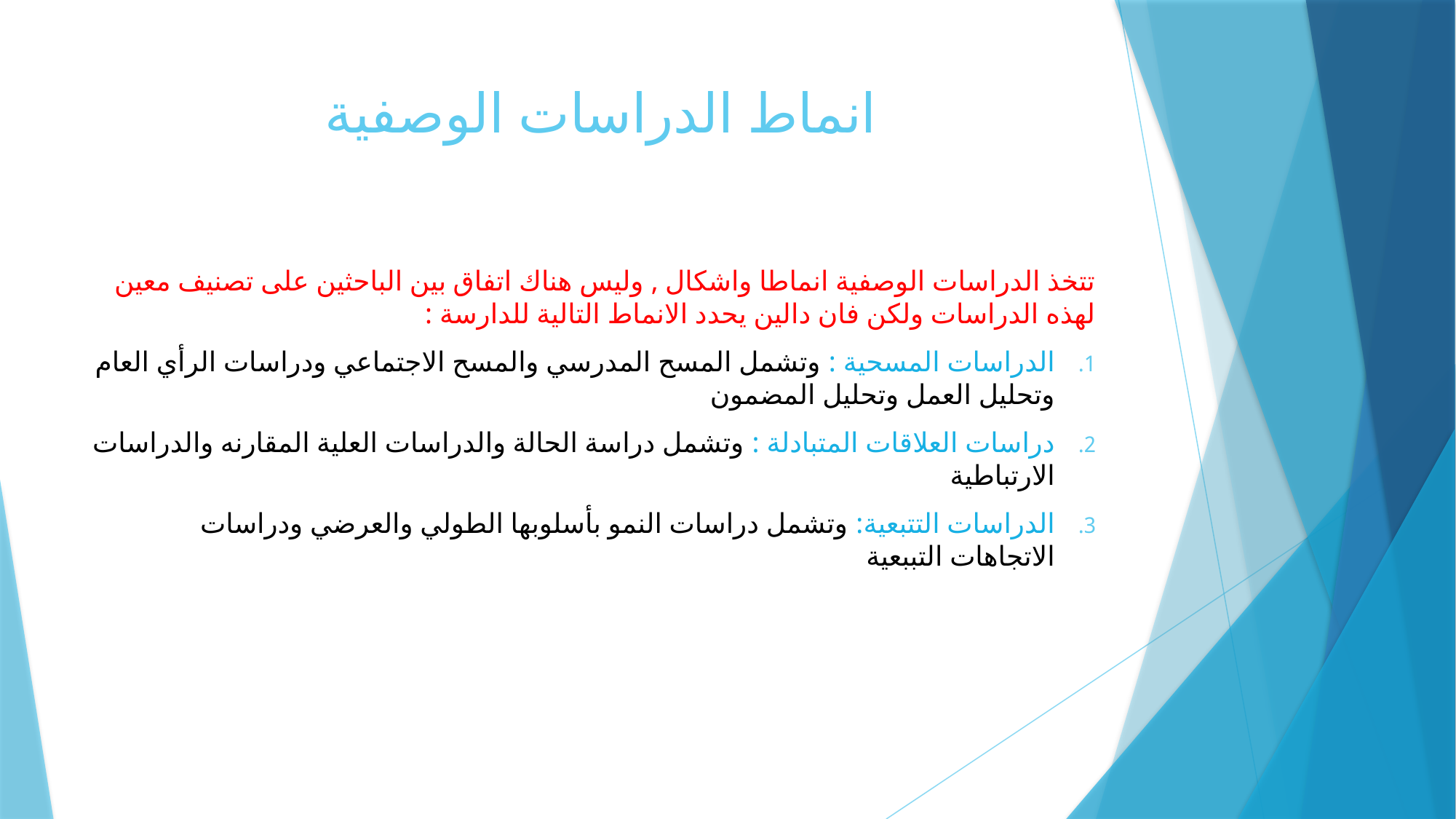

# انماط الدراسات الوصفية
تتخذ الدراسات الوصفية انماطا واشكال , وليس هناك اتفاق بين الباحثين على تصنيف معين لهذه الدراسات ولكن فان دالين يحدد الانماط التالية للدارسة :
الدراسات المسحية : وتشمل المسح المدرسي والمسح الاجتماعي ودراسات الرأي العام وتحليل العمل وتحليل المضمون
دراسات العلاقات المتبادلة : وتشمل دراسة الحالة والدراسات العلية المقارنه والدراسات الارتباطية
الدراسات التتبعية: وتشمل دراسات النمو بأسلوبها الطولي والعرضي ودراسات الاتجاهات التببعية